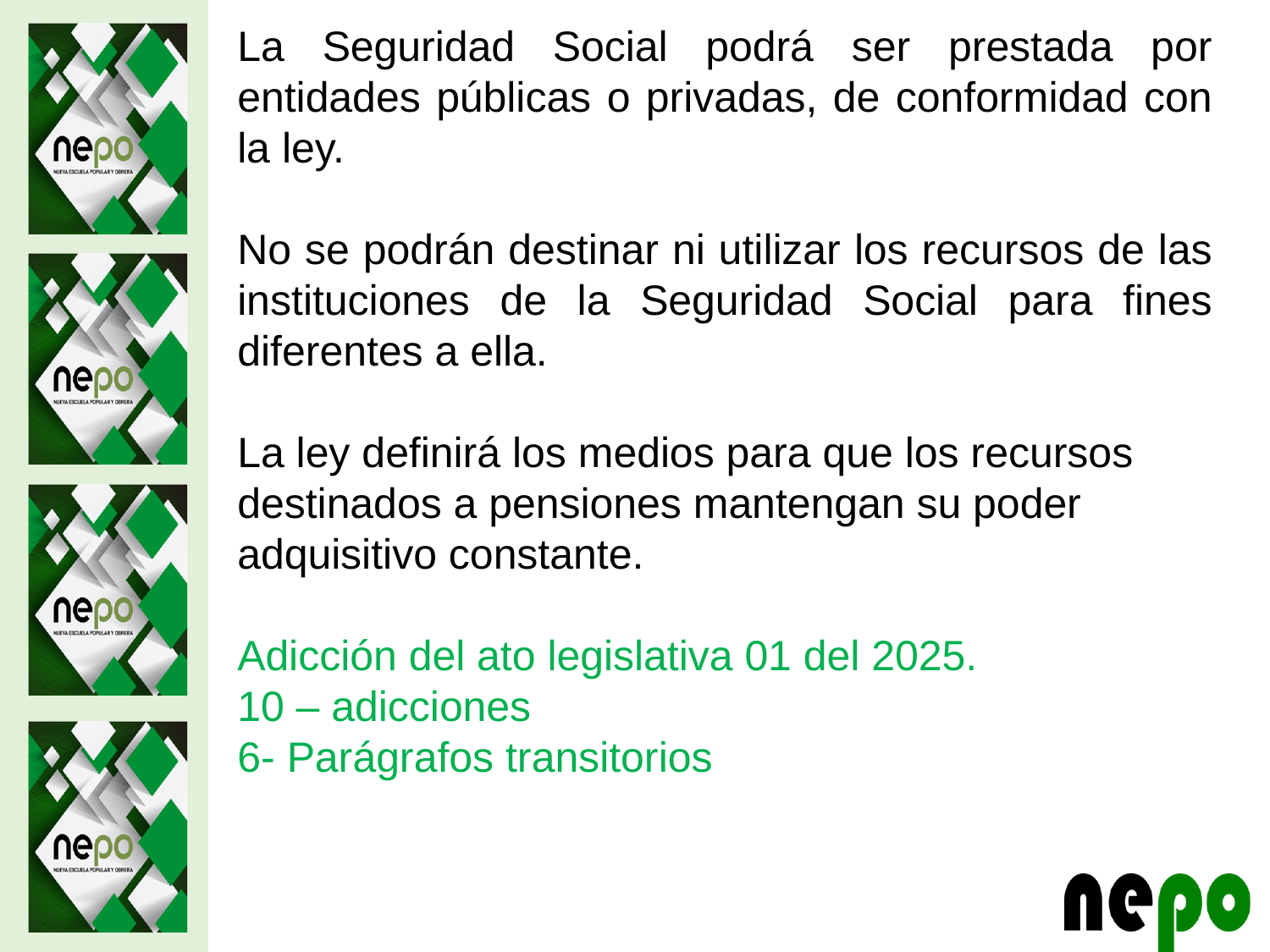

La Seguridad Social podrá ser prestada por entidades públicas o privadas, de conformidad con la ley.

No se podrán destinar ni utilizar los recursos de las instituciones de la Seguridad Social para fines diferentes a ella.

La ley definirá los medios para que los recursos destinados a pensiones mantengan su poder adquisitivo constante.
Adicción del ato legislativa 01 del 2025.
10 – adicciones
6- Parágrafos transitorios